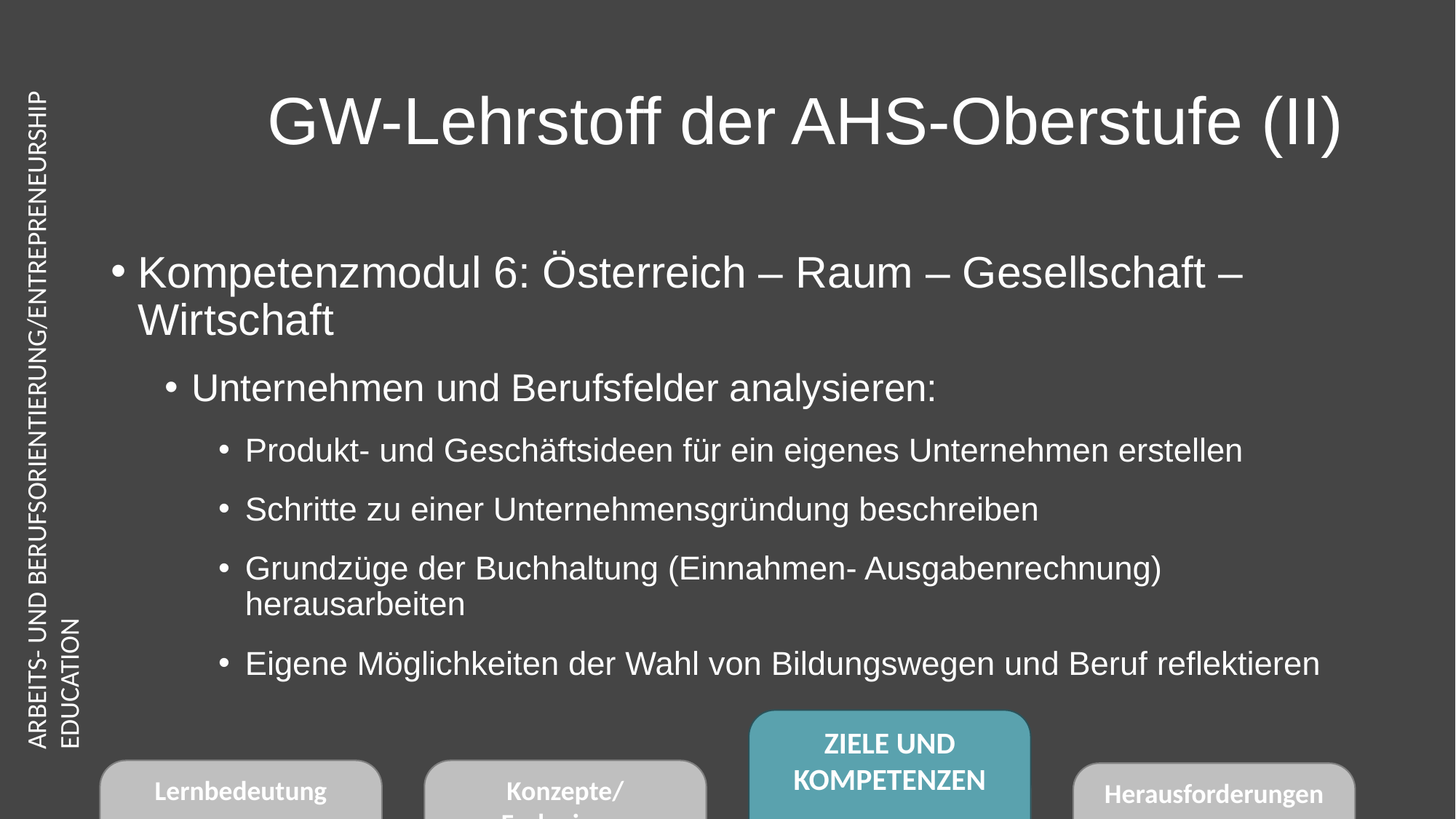

# GW-Lehrstoff der AHS-Oberstufe (II)
Kompetenzmodul 6: Österreich – Raum – Gesellschaft – Wirtschaft
Unternehmen und Berufsfelder analysieren:
Produkt- und Geschäftsideen für ein eigenes Unternehmen erstellen
Schritte zu einer Unternehmensgründung beschreiben
Grundzüge der Buchhaltung (Einnahmen- Ausgabenrechnung) herausarbeiten
Eigene Möglichkeiten der Wahl von Bildungswegen und Beruf reflektieren